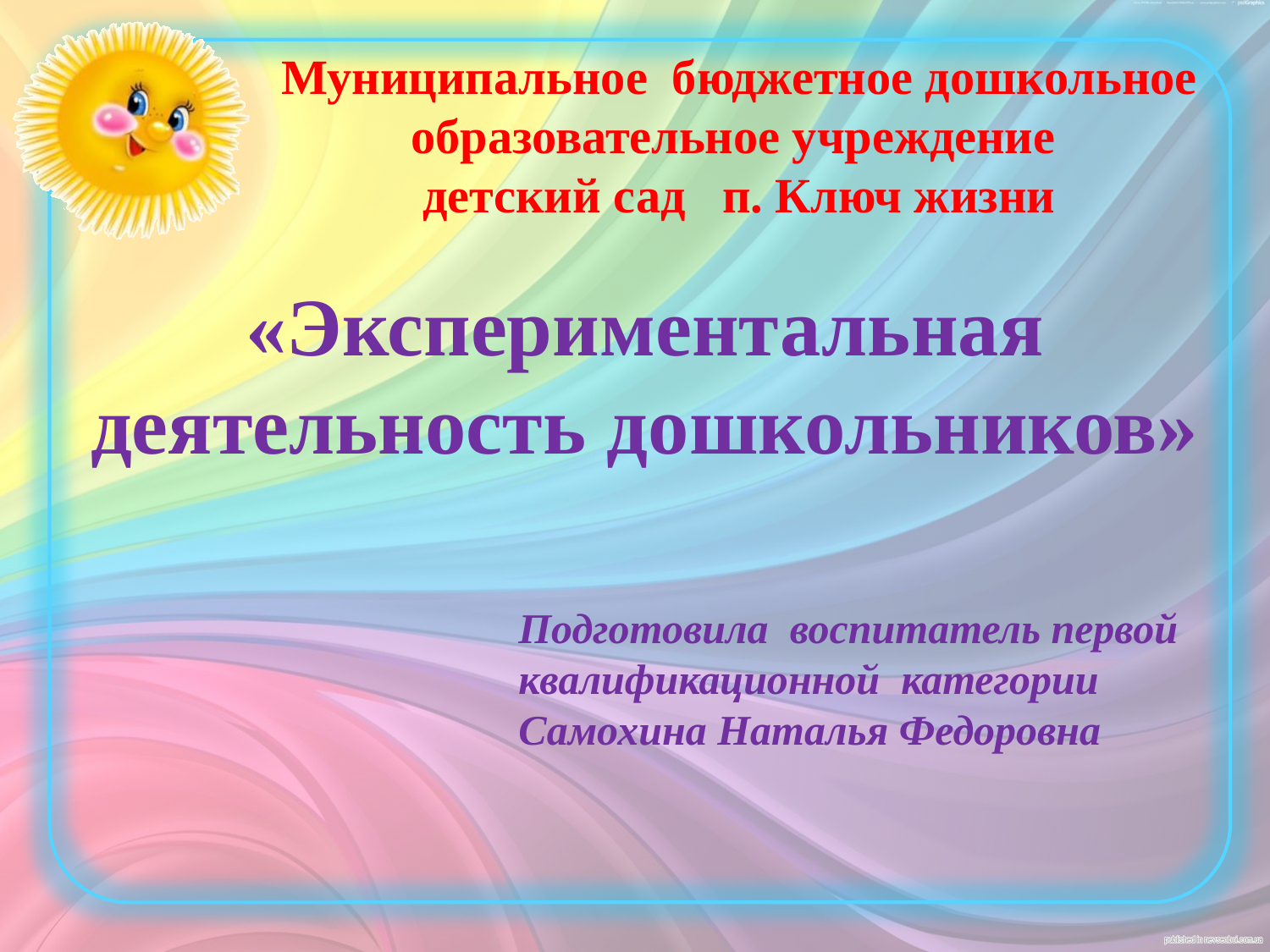

# Муниципальное  бюджетное дошкольное образовательное учреждение детский сад   п. Ключ жизни
«Экспериментальная деятельность дошкольников»

Подготовила  воспитатель первой
квалификационной  категории
Самохина Наталья Федоровна